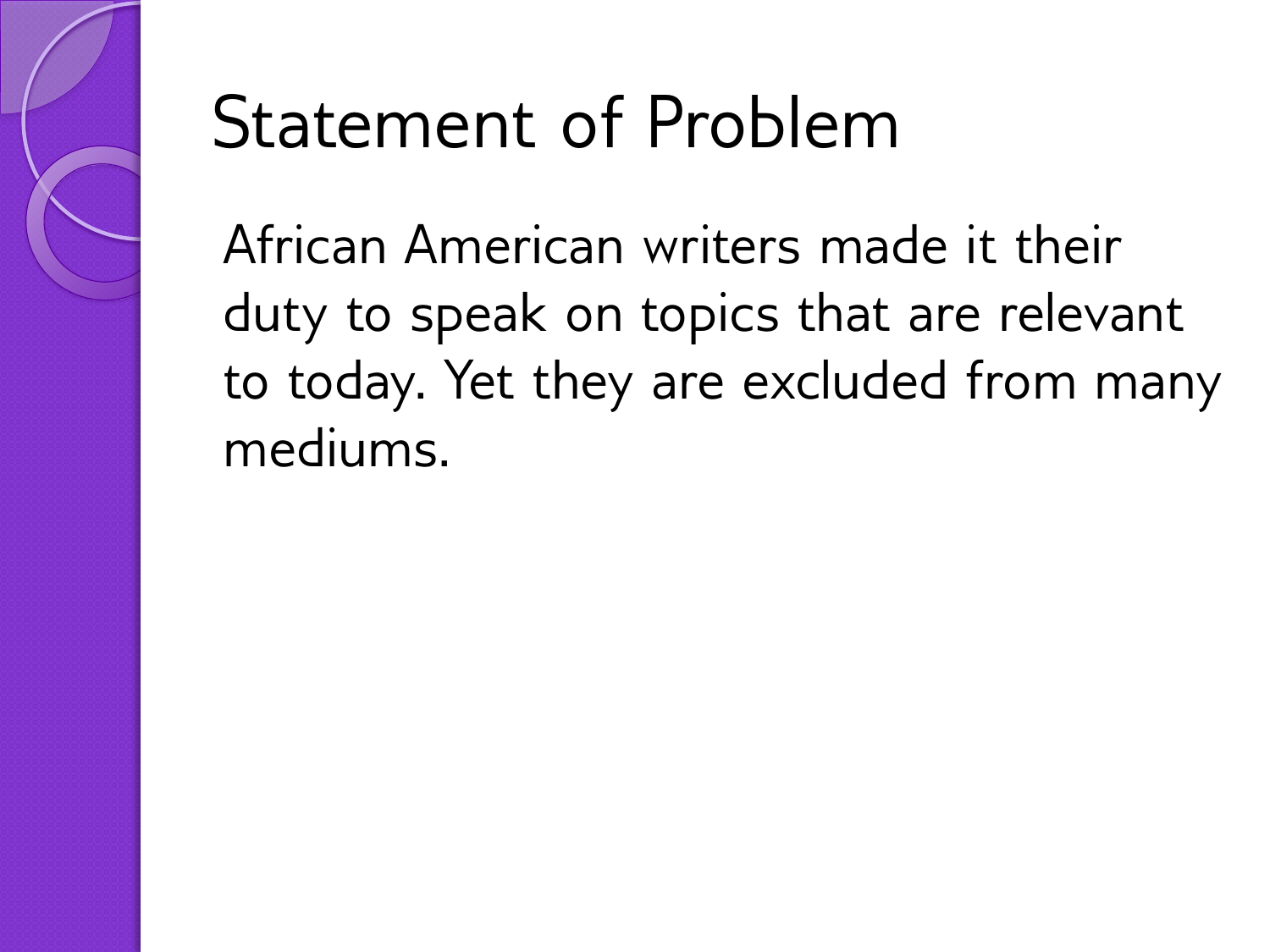

# Statement of Problem
African American writers made it their duty to speak on topics that are relevant to today. Yet they are excluded from many mediums.